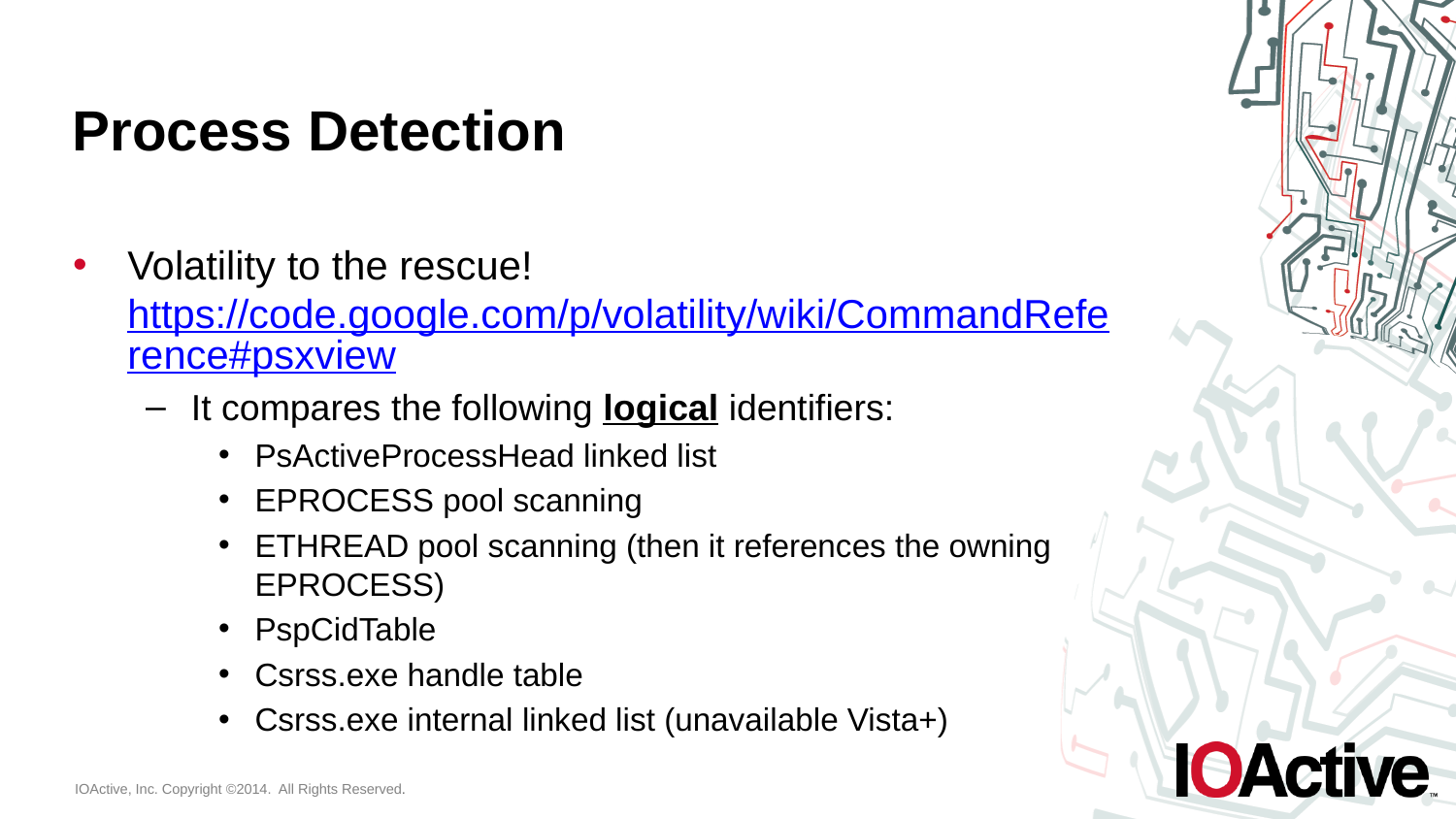

# Process Detection
Volatility to the rescue! https://code.google.com/p/volatility/wiki/CommandReference#psxview
It compares the following logical identifiers:
PsActiveProcessHead linked list
EPROCESS pool scanning
ETHREAD pool scanning (then it references the owning EPROCESS)
PspCidTable
Csrss.exe handle table
Csrss.exe internal linked list (unavailable Vista+)